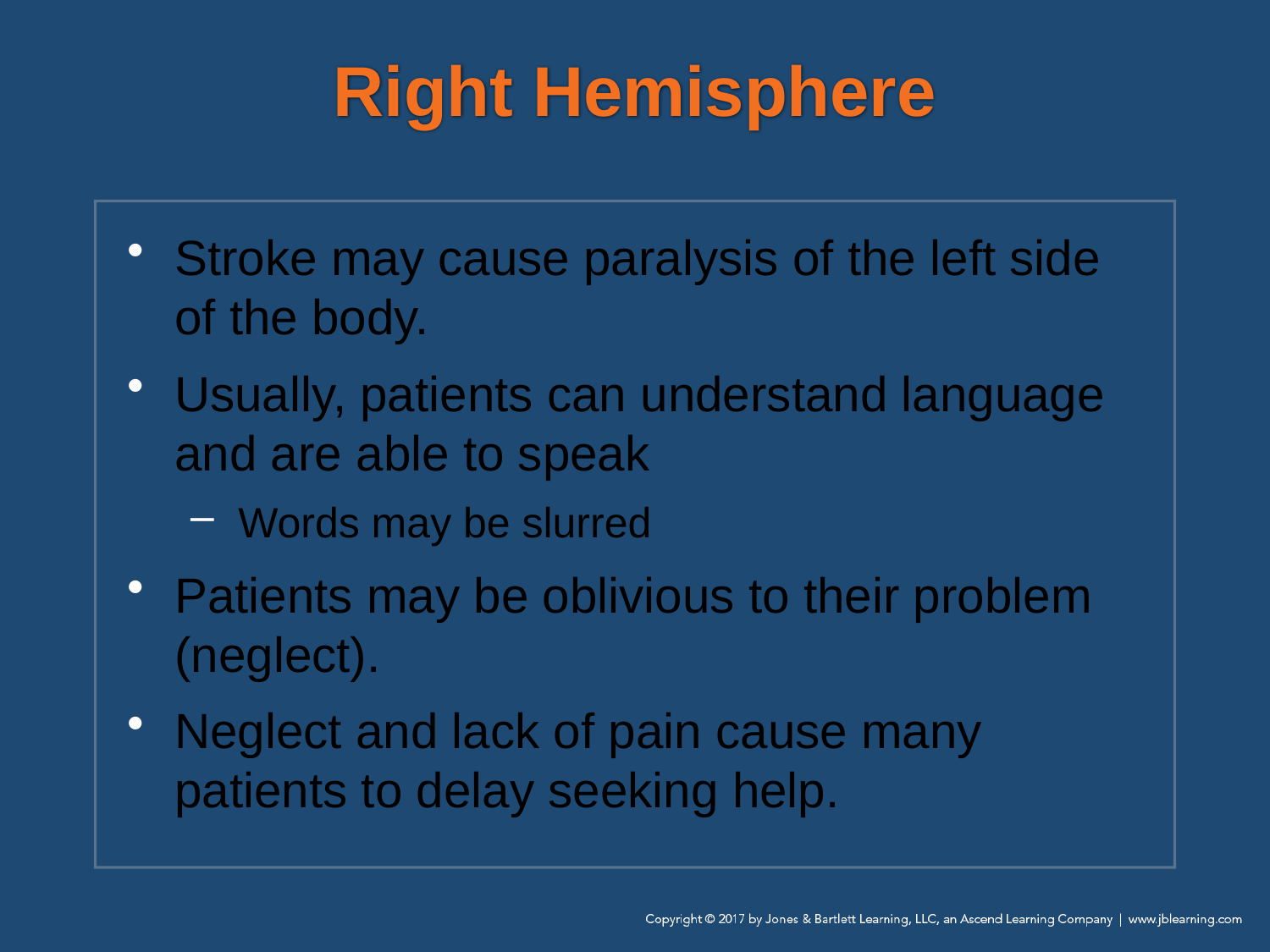

# Right Hemisphere
Stroke may cause paralysis of the left side of the body.
Usually, patients can understand language and are able to speak
Words may be slurred
Patients may be oblivious to their problem (neglect).
Neglect and lack of pain cause many patients to delay seeking help.